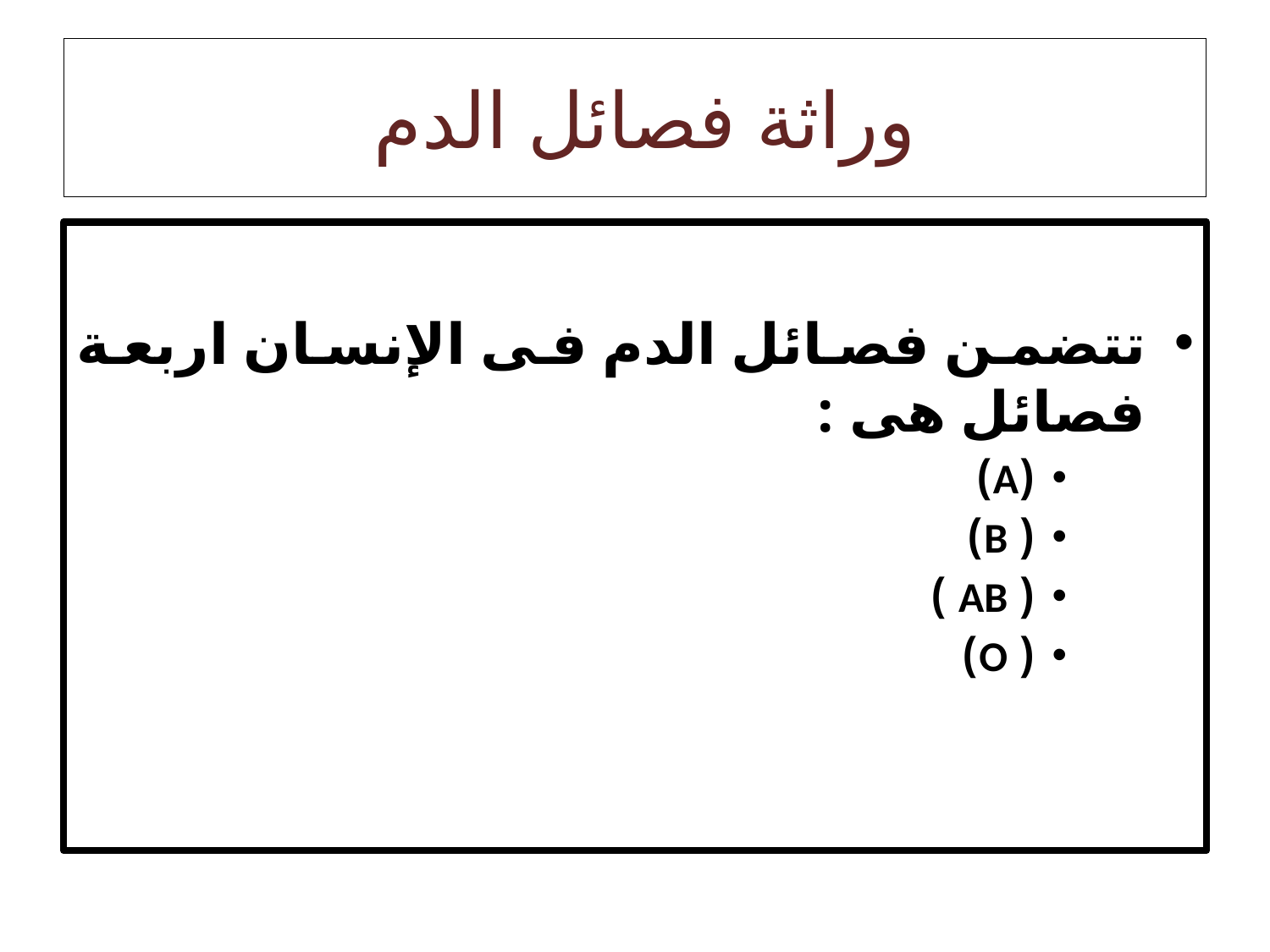

# وراثة فصائل الدم

تتضمن فصائل الدم فى الإنسان اربعة فصائل هى :
(A)
( B)
( AB )
( O)